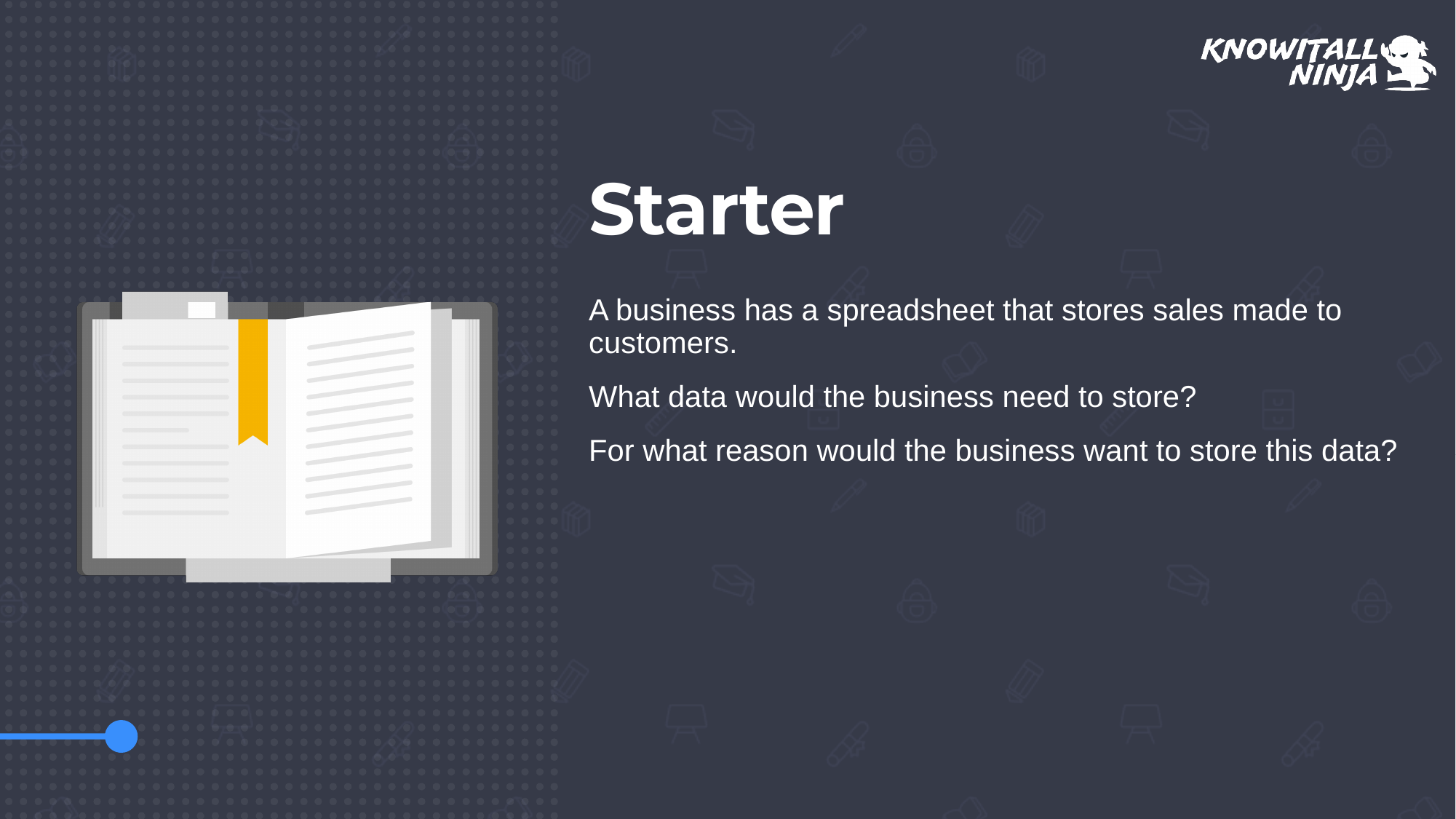

# Starter
A business has a spreadsheet that stores sales made to customers.
What data would the business need to store?
For what reason would the business want to store this data?